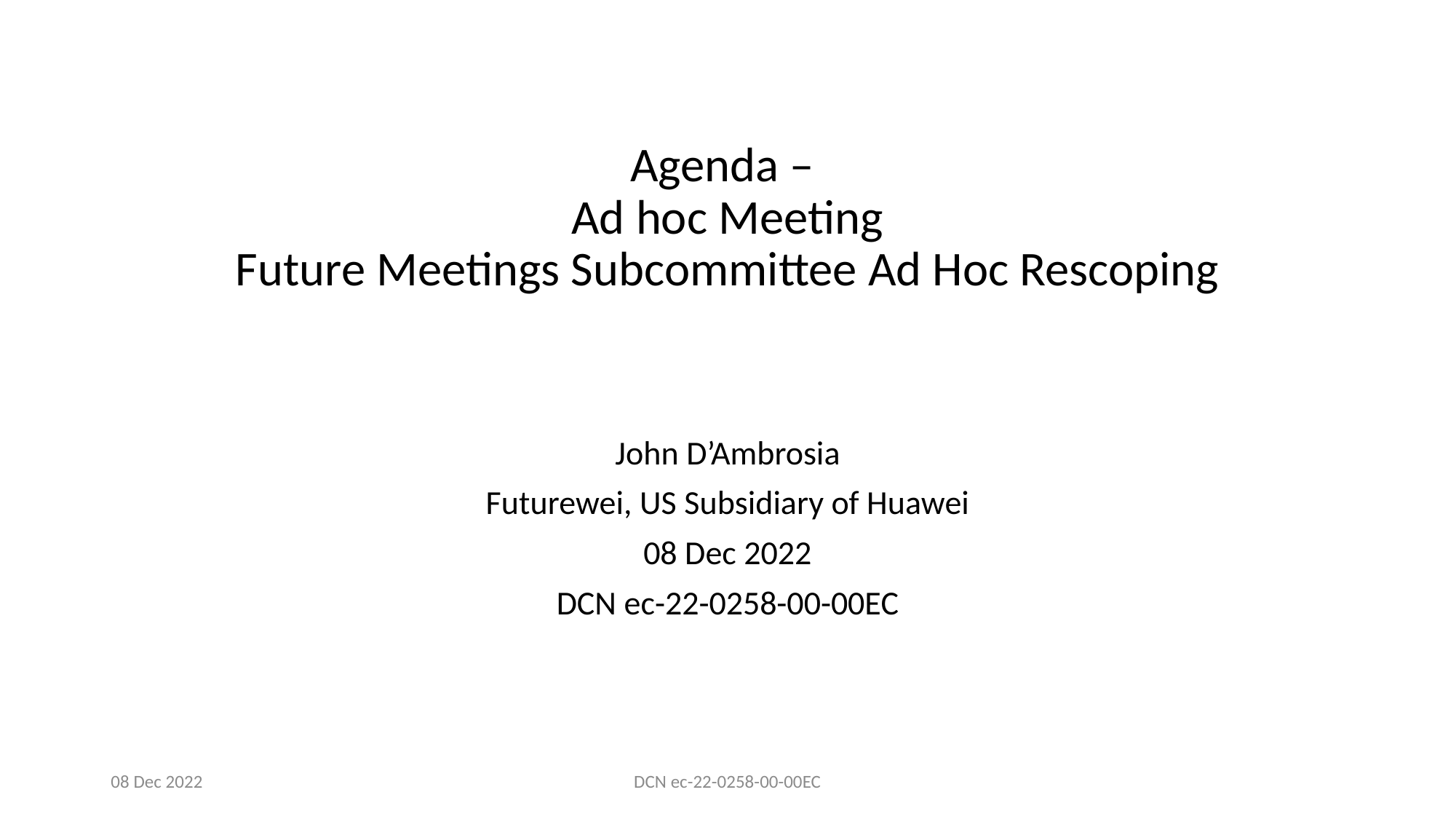

# Agenda – Ad hoc Meeting Future Meetings Subcommittee Ad Hoc Rescoping
John D’Ambrosia
Futurewei, US Subsidiary of Huawei
08 Dec 2022
DCN ec-22-0258-00-00EC
08 Dec 2022
DCN ec-22-0258-00-00EC